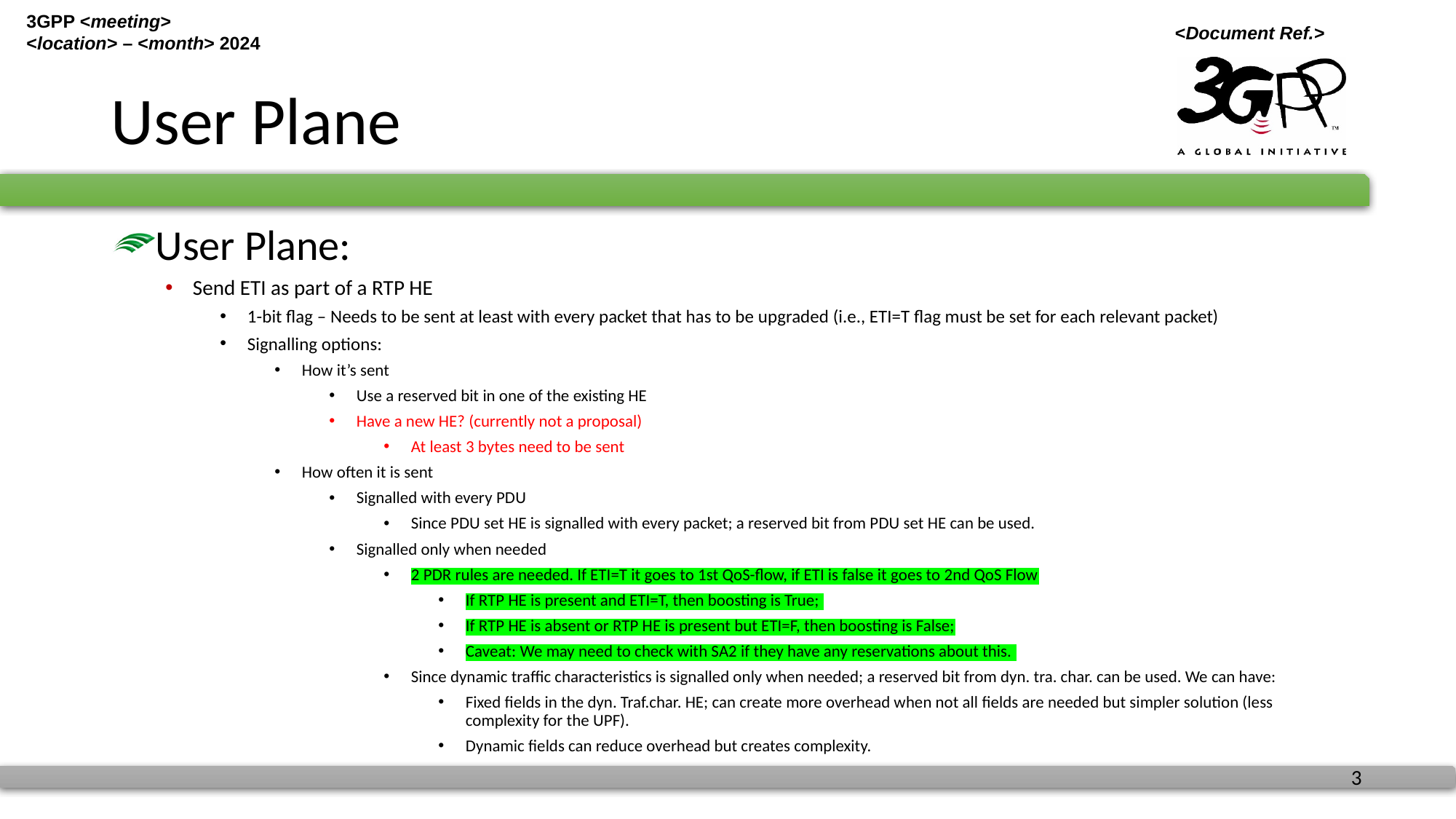

# User Plane
User Plane:
Send ETI as part of a RTP HE
1-bit flag – Needs to be sent at least with every packet that has to be upgraded (i.e., ETI=T flag must be set for each relevant packet)
Signalling options:
How it’s sent
Use a reserved bit in one of the existing HE
Have a new HE? (currently not a proposal)
At least 3 bytes need to be sent
How often it is sent
Signalled with every PDU
Since PDU set HE is signalled with every packet; a reserved bit from PDU set HE can be used.
Signalled only when needed
2 PDR rules are needed. If ETI=T it goes to 1st QoS-flow, if ETI is false it goes to 2nd QoS Flow
If RTP HE is present and ETI=T, then boosting is True;
If RTP HE is absent or RTP HE is present but ETI=F, then boosting is False;
Caveat: We may need to check with SA2 if they have any reservations about this.
Since dynamic traffic characteristics is signalled only when needed; a reserved bit from dyn. tra. char. can be used. We can have:
Fixed fields in the dyn. Traf.char. HE; can create more overhead when not all fields are needed but simpler solution (less complexity for the UPF).
Dynamic fields can reduce overhead but creates complexity.